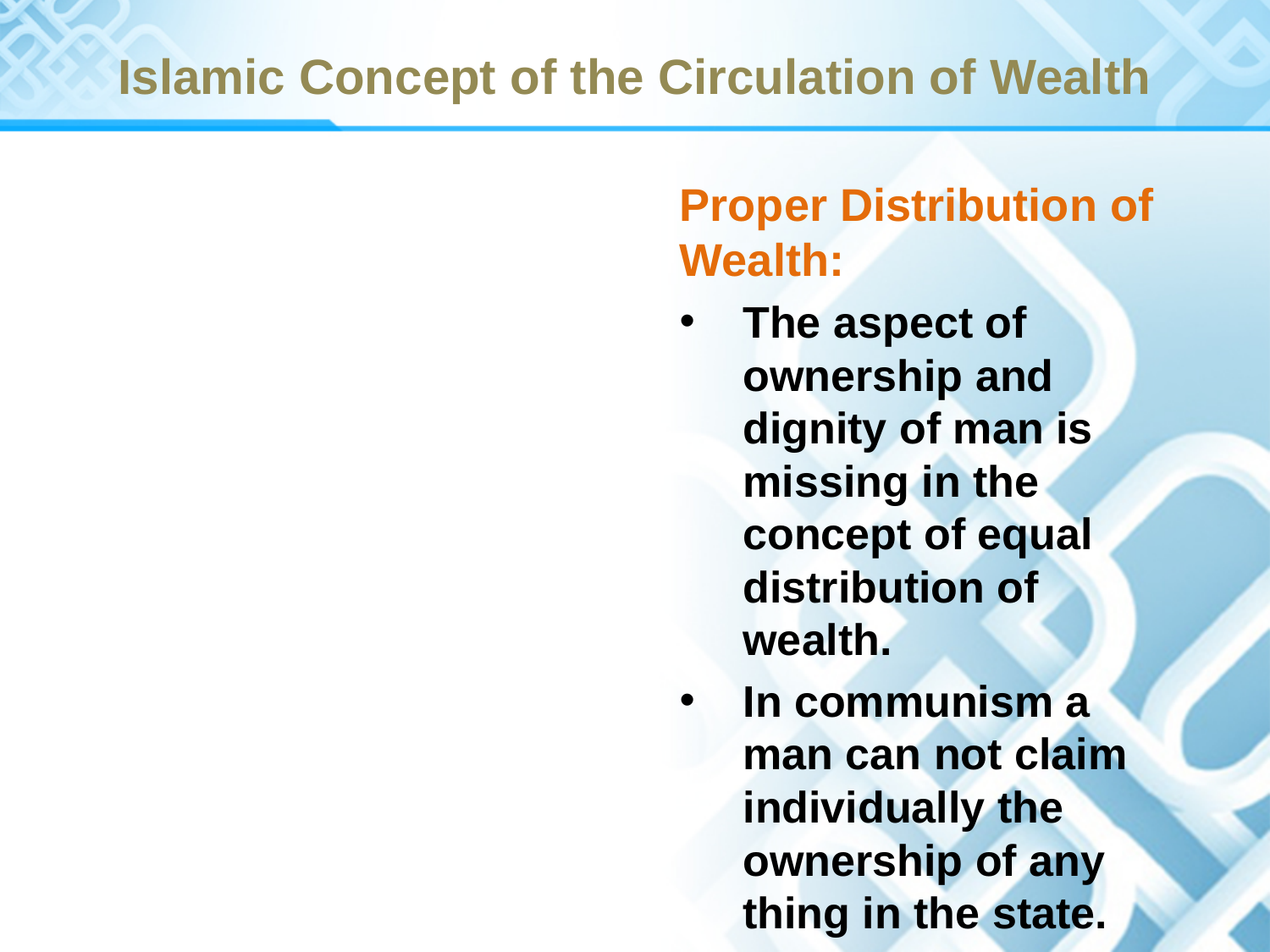

# Islamic Concept of the Circulation of Wealth
Proper Distribution of Wealth:
The aspect of ownership and dignity of man is missing in the concept of equal distribution of wealth.
In communism a man can not claim individually the ownership of any thing in the state.